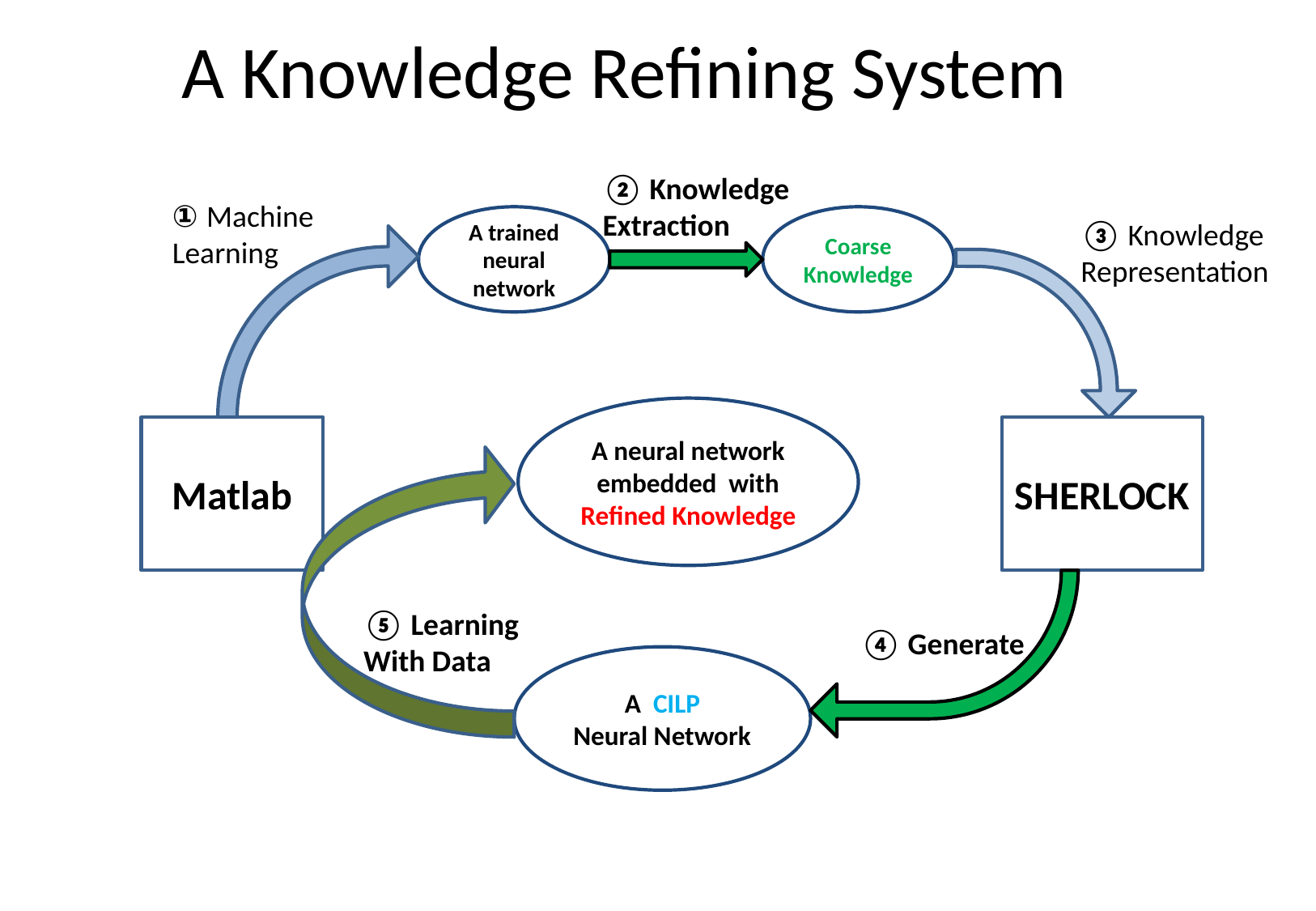

A Knowledge Refining System
② Knowledge Extraction
① Machine Learning
A trained neural network
Coarse Knowledge
③ Knowledge
Representation

A neural network embedded  with Refined Knowledge
Matlab
SHERLOCK

⑤ Learning With Data
④ Generate
A  CILP
Neural Network